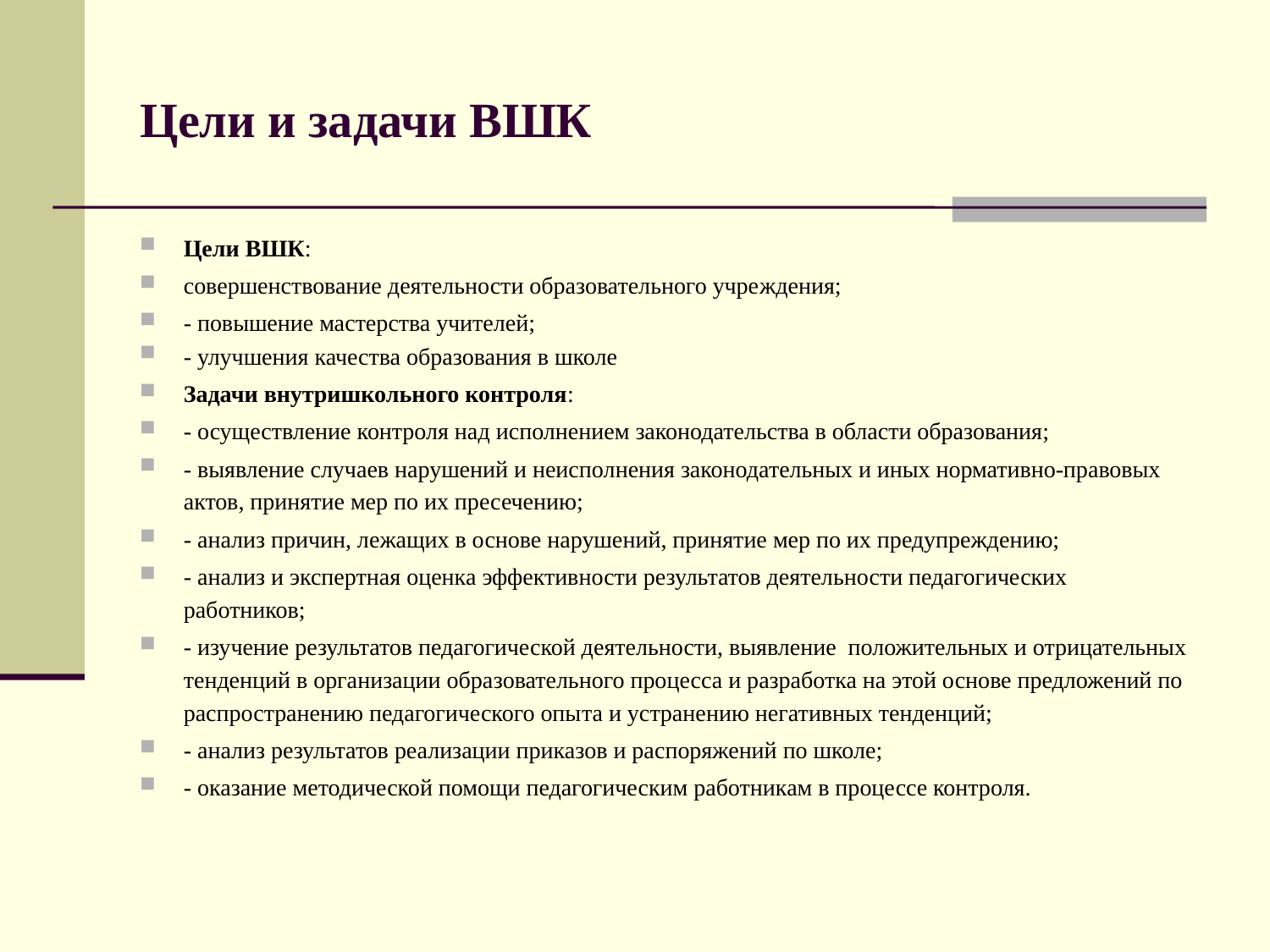

# Цели и задачи ВШК
Цели ВШК:
совершенствование деятельности образовательного учре­ждения;
- повышение мастерства учителей;
- улучшения качества образования в школе
Задачи внутришкольного контроля:
- осуществление контроля над исполнением законодательства в области образования;
- выявление случаев нарушений и неисполнения законодательных и иных нормативно-правовых актов, принятие мер по их пресечению;
- анализ причин, лежащих в основе нарушений, принятие мер по их предупреждению;
- анализ и экспертная оценка эффективности результатов деятельности педагогических работников;
- изучение результатов педагогической деятельности, выявление  положительных и отрицательных тенденций в организации обра­зователь­ного процесса и разработка на этой основе предложений по распространению педагогического опы­та и устране­нию негативных тенденций;
- анализ результатов реализации приказов и распоряжений по школе;
- оказание методической помощи педагогическим работникам в процессе контроля.